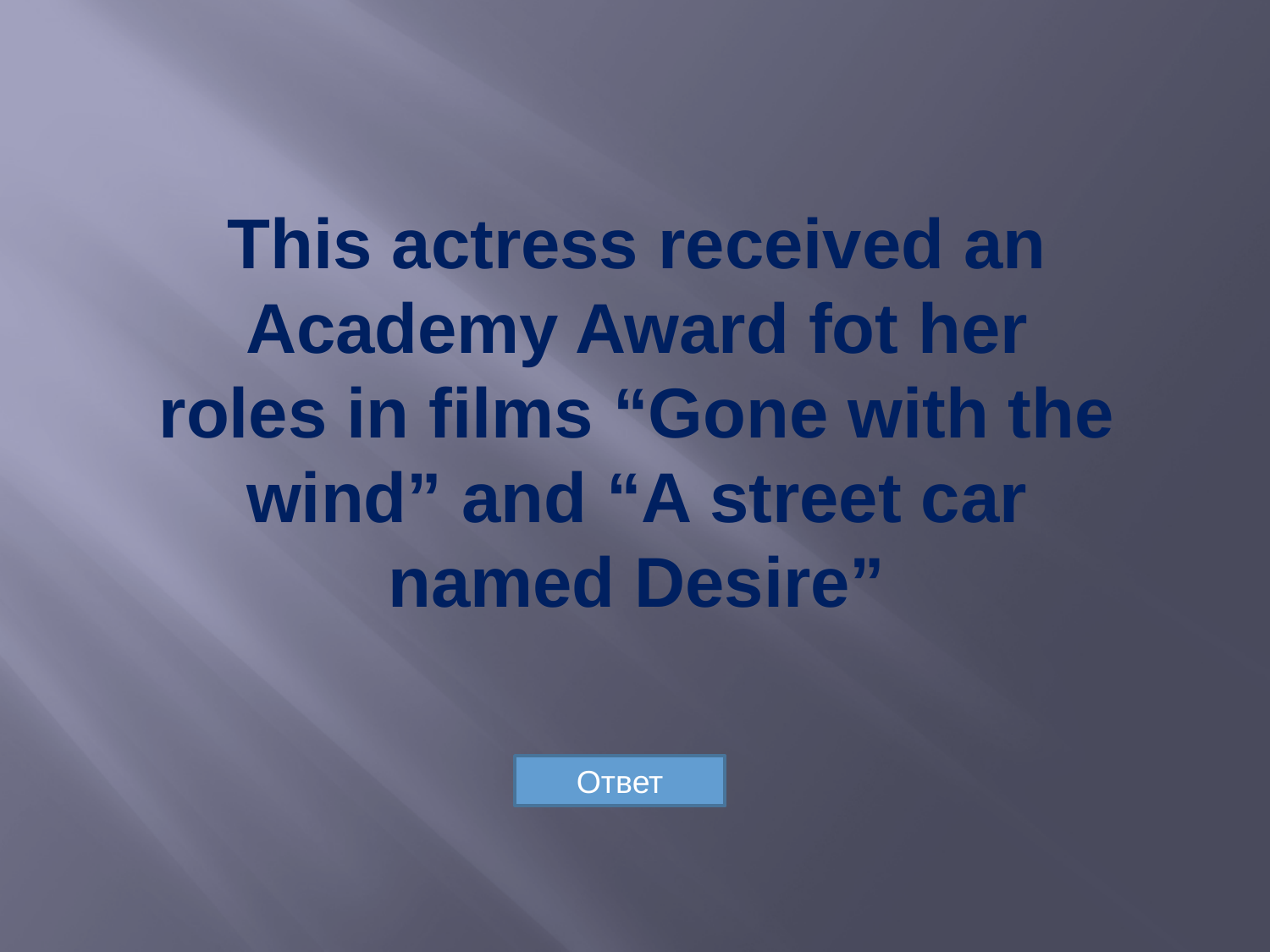

# This actress received an Academy Award fot her roles in films “Gone with the wind” and “A street car named Desire”